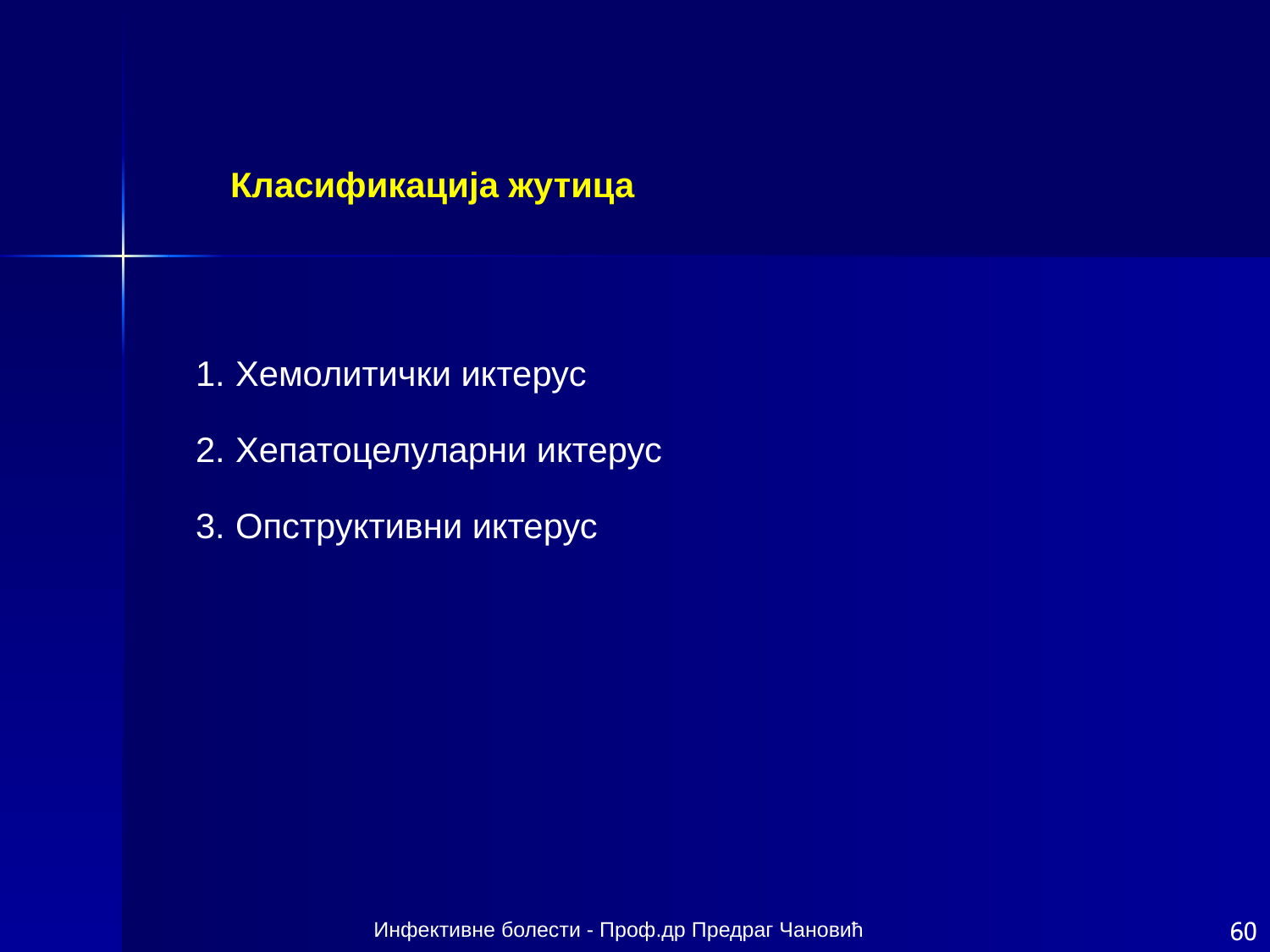

Класификација жутица
 Хемолитички иктерус
 Хепатоцелуларни иктерус
 Опструктивни иктерус
Инфективне болести - Проф.др Предраг Чановић
60